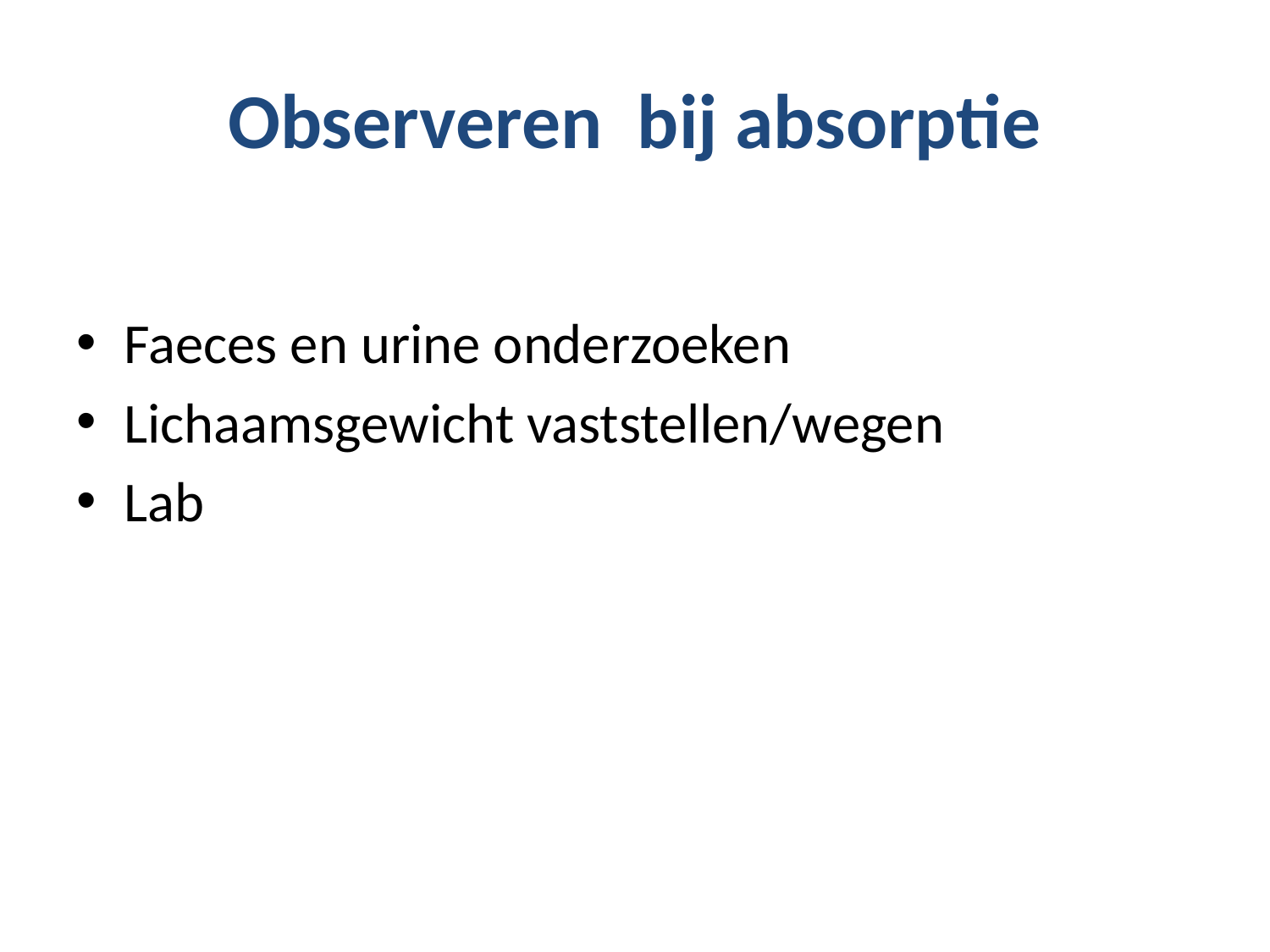

# Observeren  bij absorptie

Faeces en urine onderzoeken
Lichaamsgewicht vaststellen/wegen
Lab